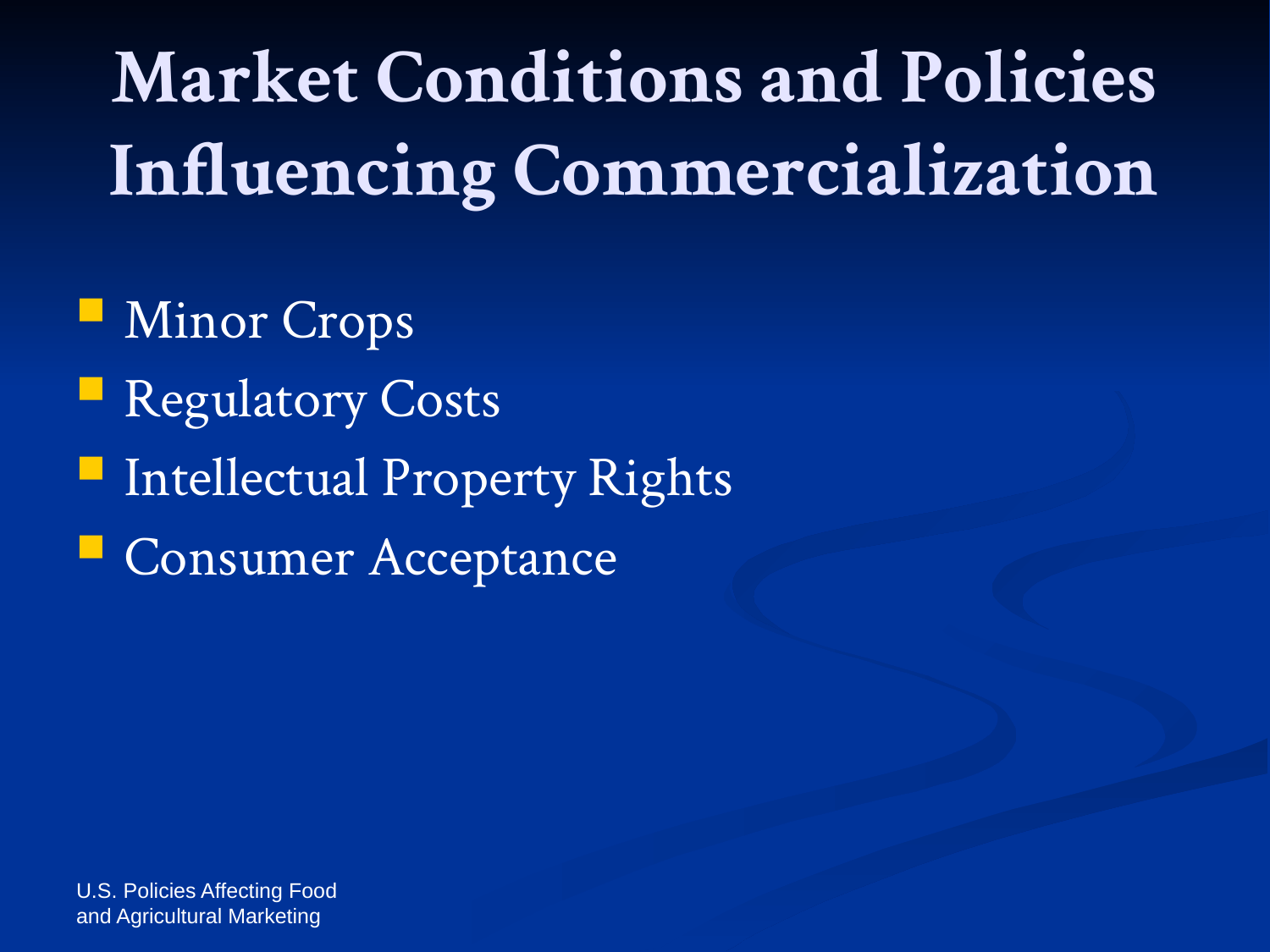

# Market Conditions and Policies Influencing Commercialization
Minor Crops
Regulatory Costs
Intellectual Property Rights
Consumer Acceptance
U.S. Policies Affecting Food and Agricultural Marketing